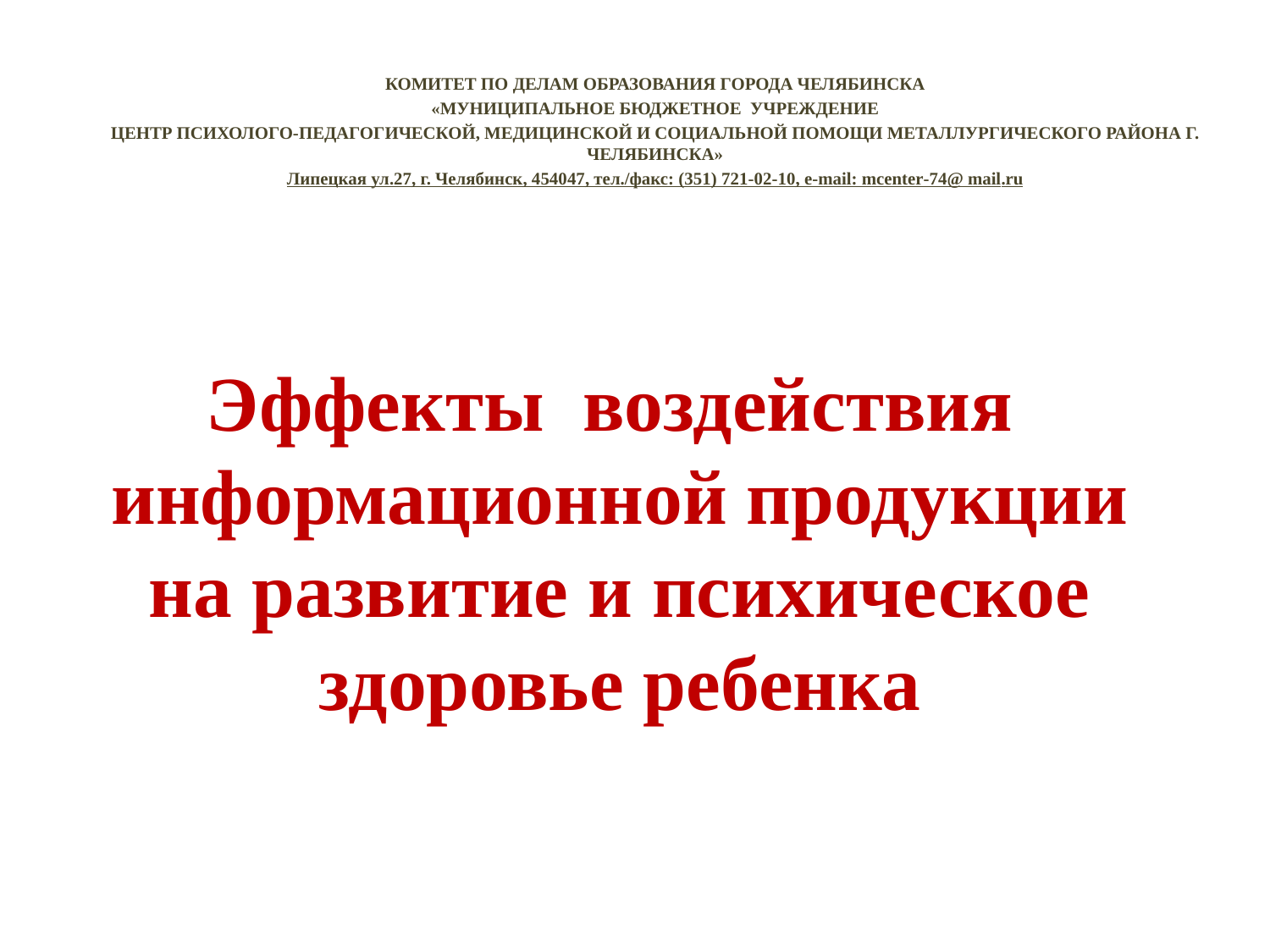

КОМИТЕТ ПО ДЕЛАМ ОБРАЗОВАНИЯ ГОРОДА ЧЕЛЯБИНСКА
«МУНИЦИПАЛЬНОЕ БЮДЖЕТНОЕ  УЧРЕЖДЕНИЕ
ЦЕНТР ПСИХОЛОГО-ПЕДАГОГИЧЕСКОЙ, МЕДИЦИНСКОЙ И СОЦИАЛЬНОЙ ПОМОЩИ МЕТАЛЛУРГИЧЕСКОГО РАЙОНА Г. ЧЕЛЯБИНСКА»
Липецкая ул.27, г. Челябинск, 454047, тел./факс: (351) 721-02-10, е-mail: mcenter-74@ mail.ru

# Эффекты  воздействия информационной продукции на развитие и психическое здоровье ребенка